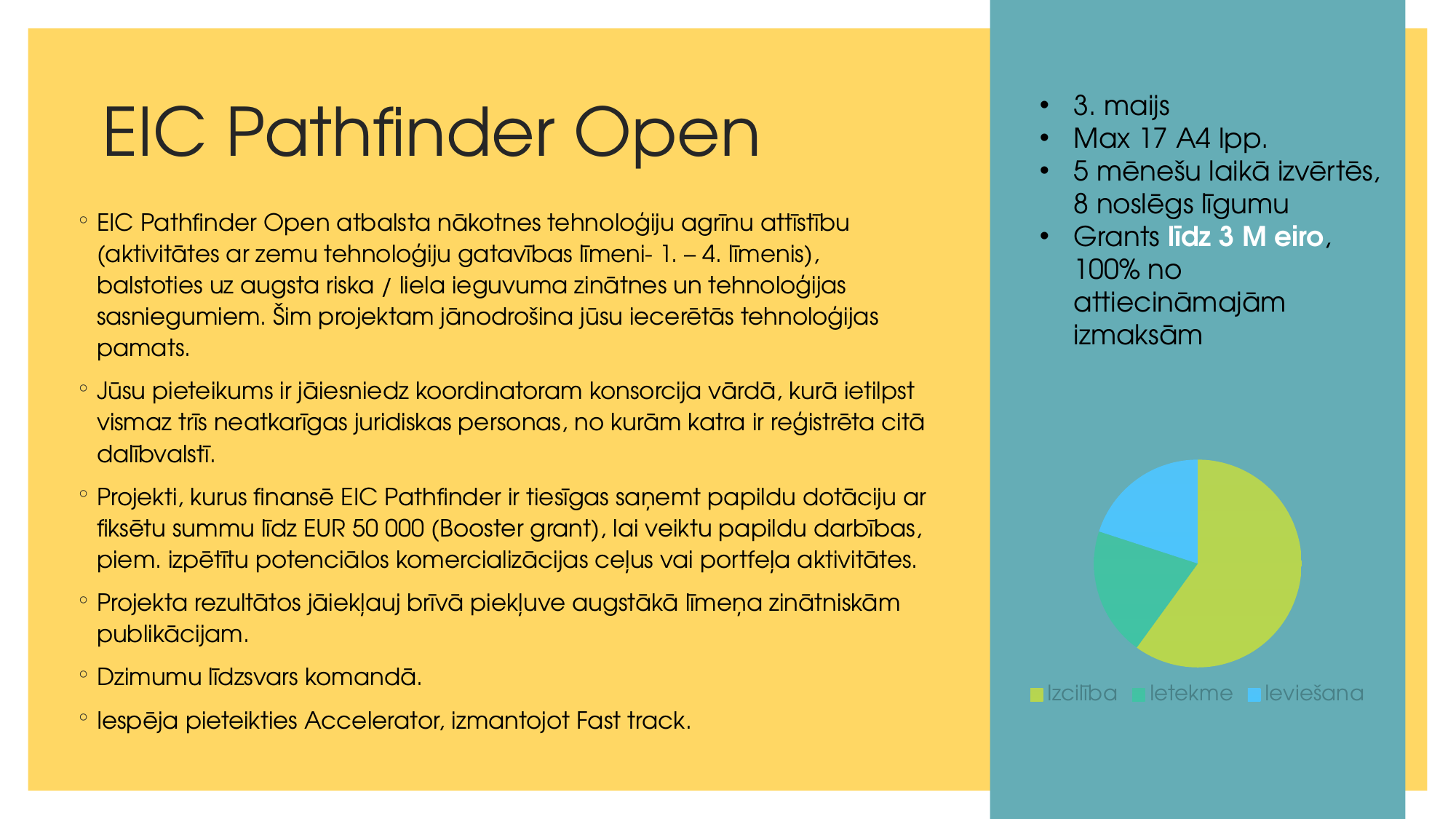

# EIC Pathfinder Open
3. maijs
Max 17 A4 lpp.
5 mēnešu laikā izvērtēs, 8 noslēgs līgumu
Grants līdz 3 M eiro, 100% no attiecināmajām izmaksām

EIC Pathfinder Open atbalsta nākotnes tehnoloģiju agrīnu attīstību (aktivitātes ar zemu tehnoloģiju gatavības līmeni- 1. – 4. līmenis), balstoties uz augsta riska / liela ieguvuma zinātnes un tehnoloģijas sasniegumiem. Šim projektam jānodrošina jūsu iecerētās tehnoloģijas pamats.
Jūsu pieteikums ir jāiesniedz koordinatoram konsorcija vārdā, kurā ietilpst vismaz trīs neatkarīgas juridiskas personas, no kurām katra ir reģistrēta citā dalībvalstī.
Projekti, kurus finansē EIC Pathfinder ir tiesīgas saņemt papildu dotāciju ar fiksētu summu līdz EUR 50 000 (Booster grant), lai veiktu papildu darbības, piem. izpētītu potenciālos komercializācijas ceļus vai portfeļa aktivitātes.
Projekta rezultātos jāiekļauj brīvā piekļuve augstākā līmeņa zinātniskām publikācijam.
Dzimumu līdzsvars komandā.
Iespēja pieteikties Accelerator, izmantojot Fast track.

### Chart

| Category | % |
|---|---|
| Izcilība | 0.6 |
| Ietekme | 0.2 |
| Ieviešana | 0.2 |